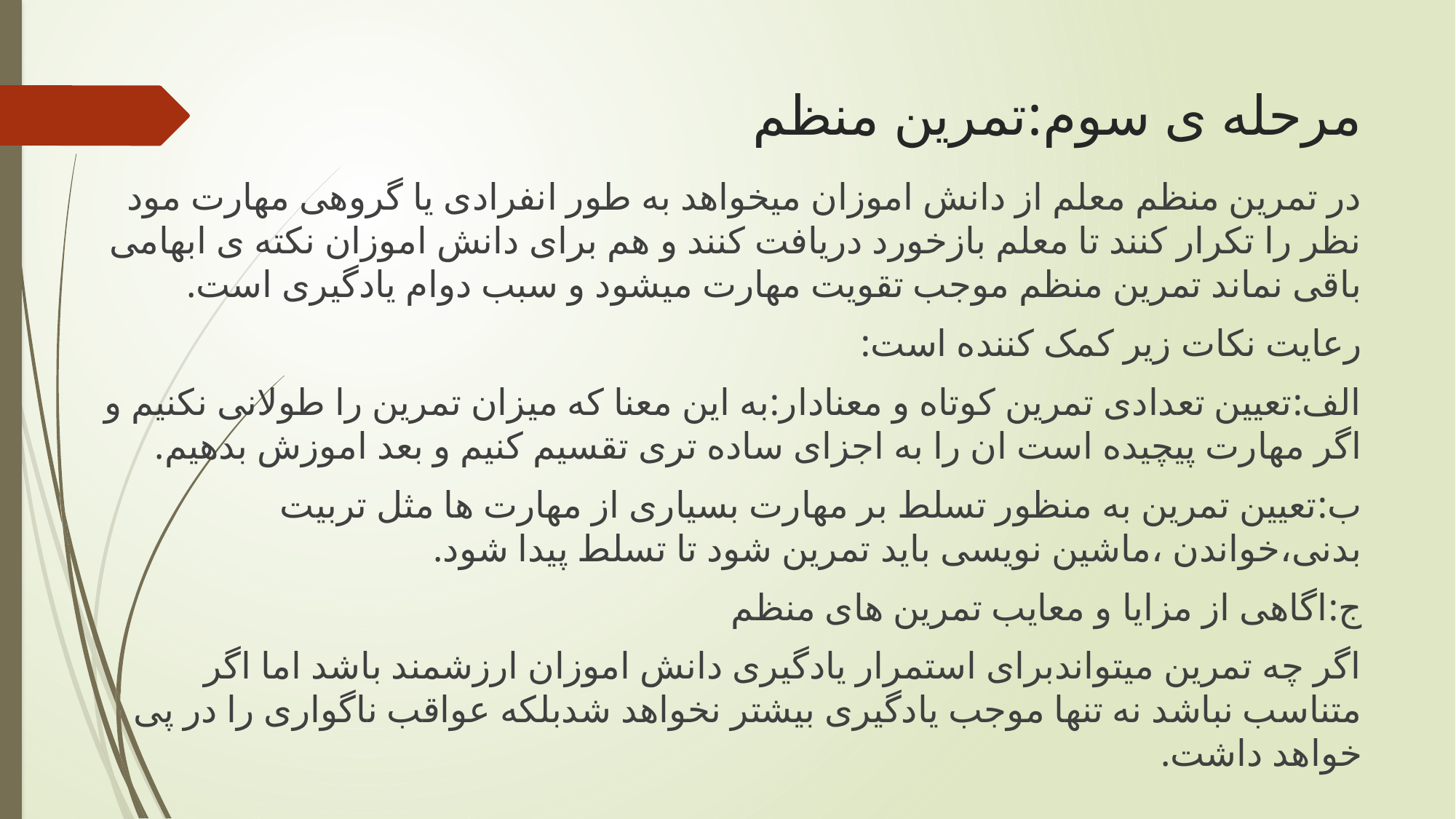

# مرحله ی سوم:تمرین منظم
در تمرین منظم معلم از دانش اموزان میخواهد به طور انفرادی یا گروهی مهارت مود نظر را تکرار کنند تا معلم بازخورد دریافت کنند و هم برای دانش اموزان نکته ی ابهامی باقی نماند تمرین منظم موجب تقویت مهارت میشود و سبب دوام یادگیری است.
رعایت نکات زیر کمک کننده است:
الف:تعیین تعدادی تمرین کوتاه و معنادار:به این معنا که میزان تمرین را طولانی نکنیم و اگر مهارت پیچیده است ان را به اجزای ساده تری تقسیم کنیم و بعد اموزش بدهیم.
ب:تعیین تمرین به منظور تسلط بر مهارت بسیاری از مهارت ها مثل تربیت بدنی،خواندن ،ماشین نویسی باید تمرین شود تا تسلط پیدا شود.
ج:اگاهی از مزایا و معایب تمرین های منظم
اگر چه تمرین میتواندبرای استمرار یادگیری دانش اموزان ارزشمند باشد اما اگر متناسب نباشد نه تنها موجب یادگیری بیشتر نخواهد شدبلکه عواقب ناگواری را در پی خواهد داشت.